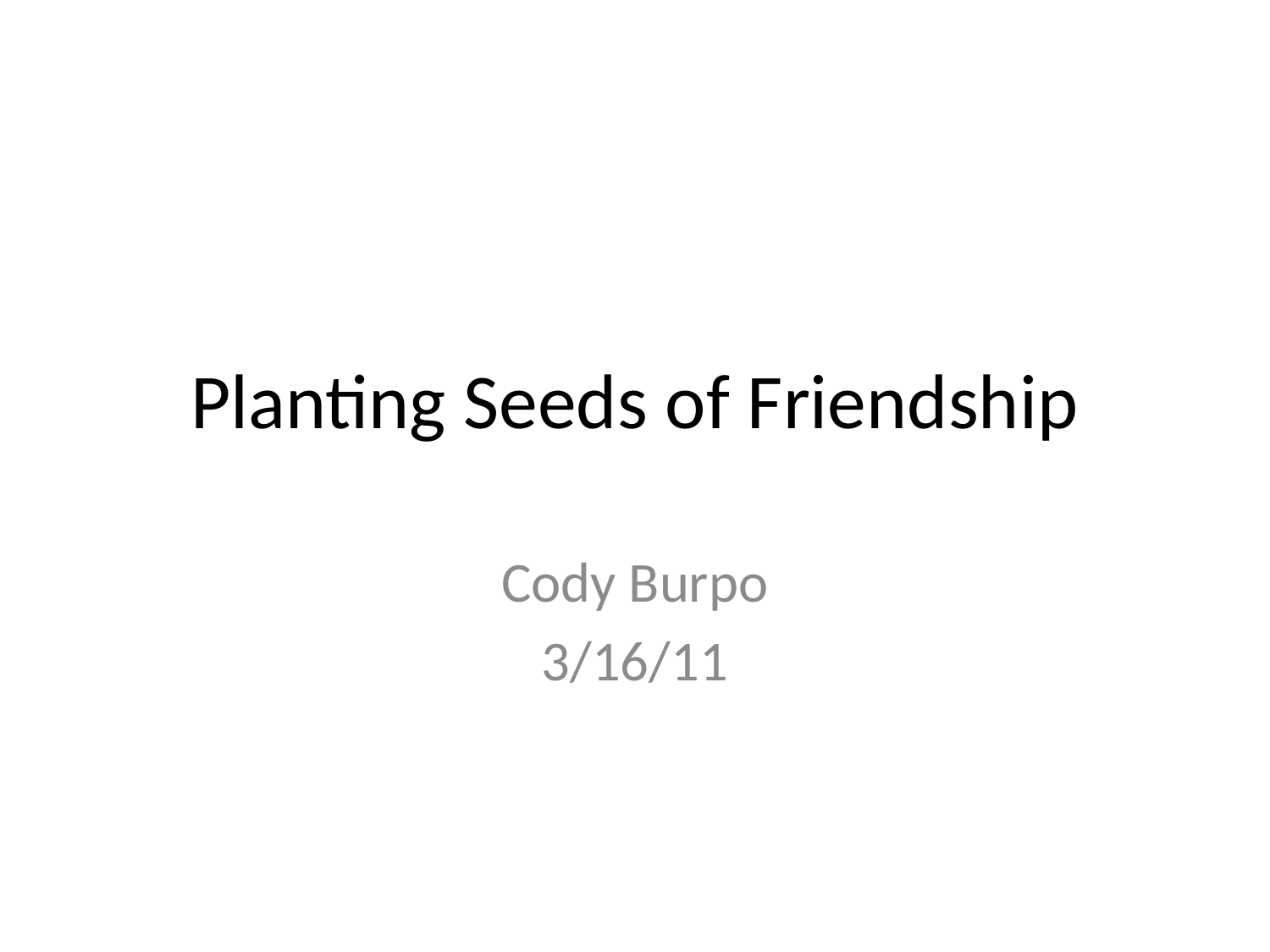

# Planting Seeds of Friendship
Cody Burpo
3/16/11